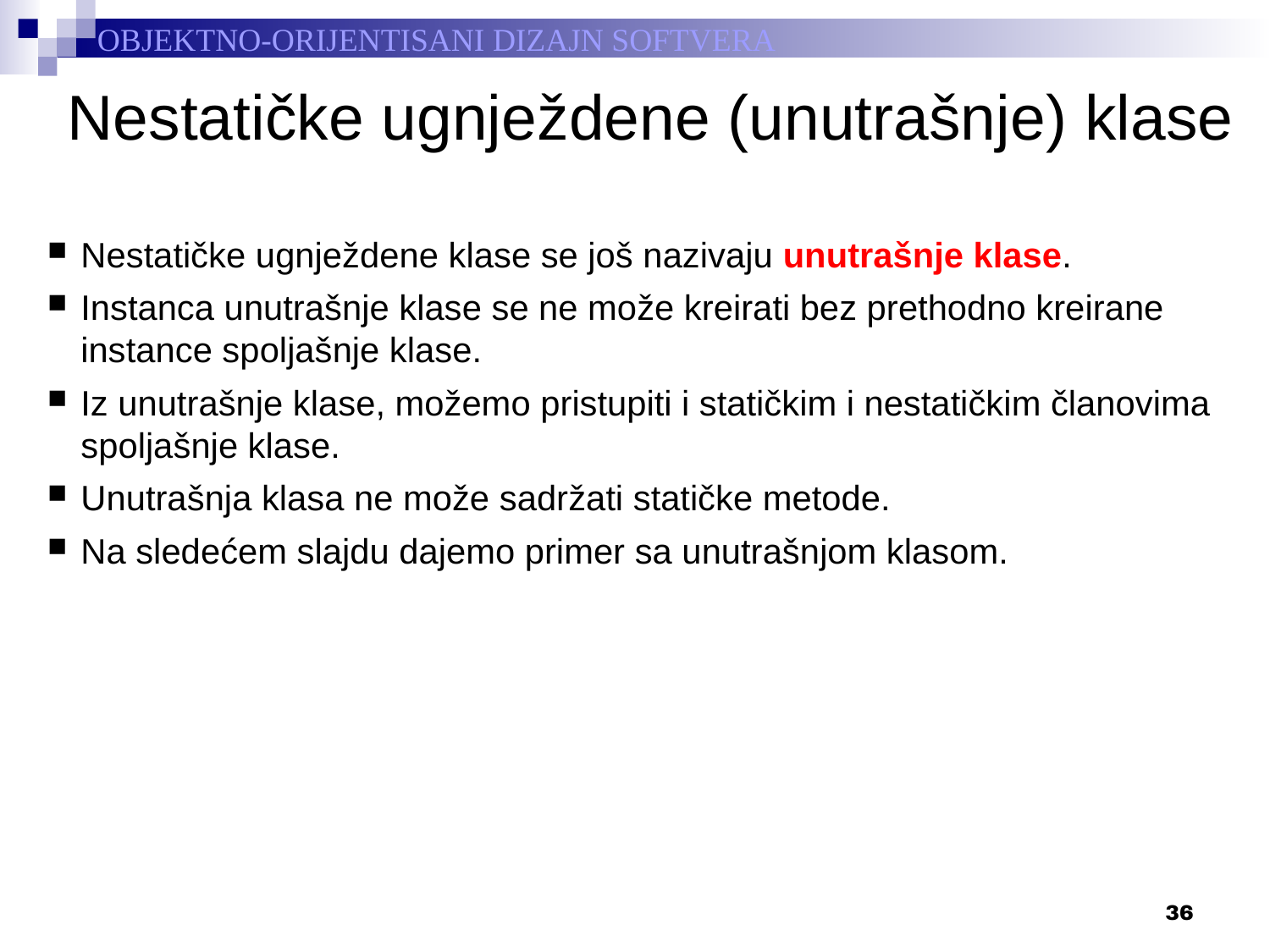

# Nestatičke ugnježdene (unutrašnje) klase
Nestatičke ugnježdene klase se još nazivaju unutrašnje klase.
Instanca unutrašnje klase se ne može kreirati bez prethodno kreirane instance spoljašnje klase.
Iz unutrašnje klase, možemo pristupiti i statičkim i nestatičkim članovima spoljašnje klase.
Unutrašnja klasa ne može sadržati statičke metode.
Na sledećem slajdu dajemo primer sa unutrašnjom klasom.
36